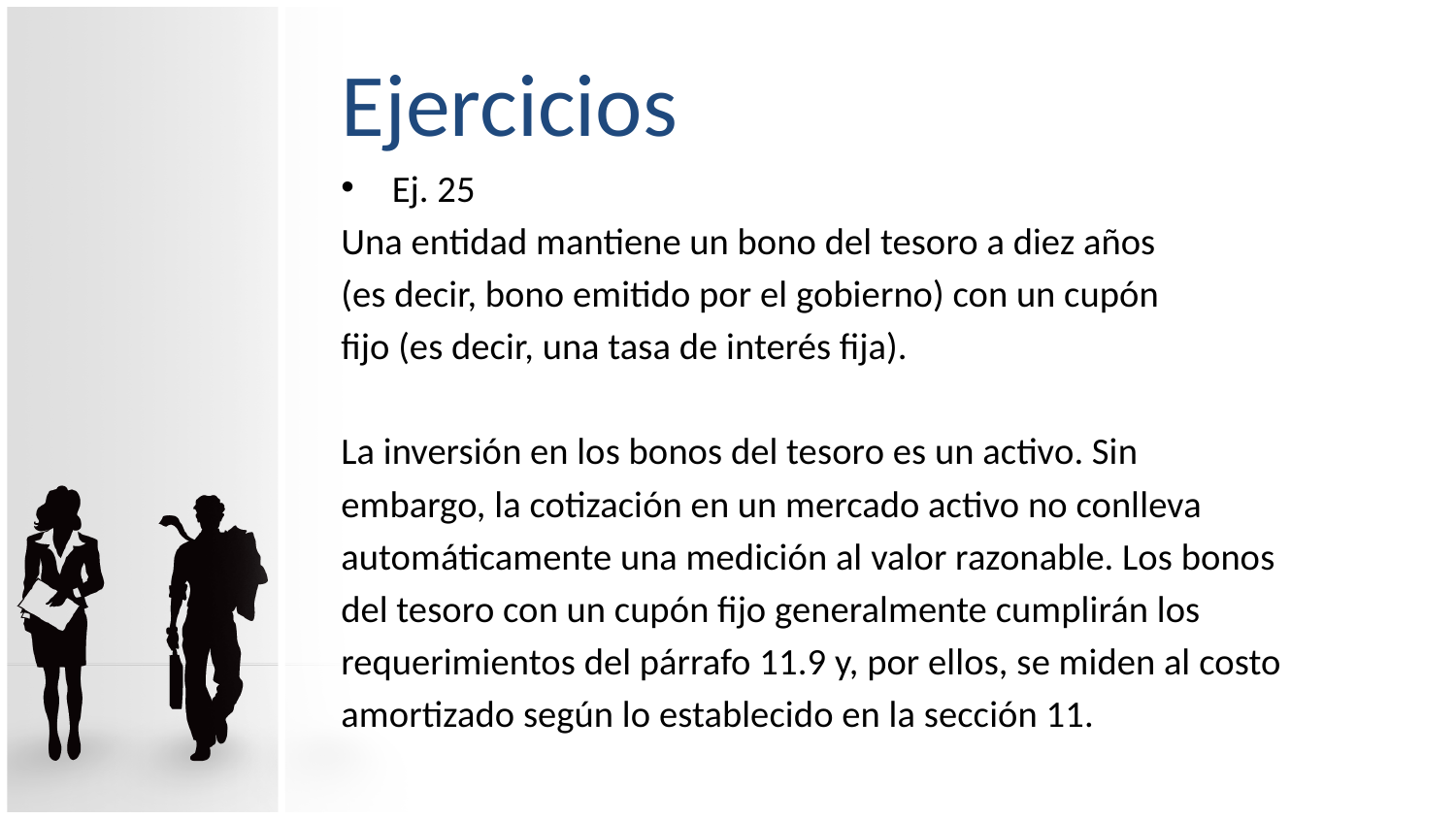

# Ejercicios
Ej. 25
Una entidad mantiene un bono del tesoro a diez años
(es decir, bono emitido por el gobierno) con un cupón
fijo (es decir, una tasa de interés fija).

La inversión en los bonos del tesoro es un activo. Sin
embargo, la cotización en un mercado activo no conlleva
automáticamente una medición al valor razonable. Los bonos
del tesoro con un cupón fijo generalmente cumplirán los
requerimientos del párrafo 11.9 y, por ellos, se miden al costo
amortizado según lo establecido en la sección 11.